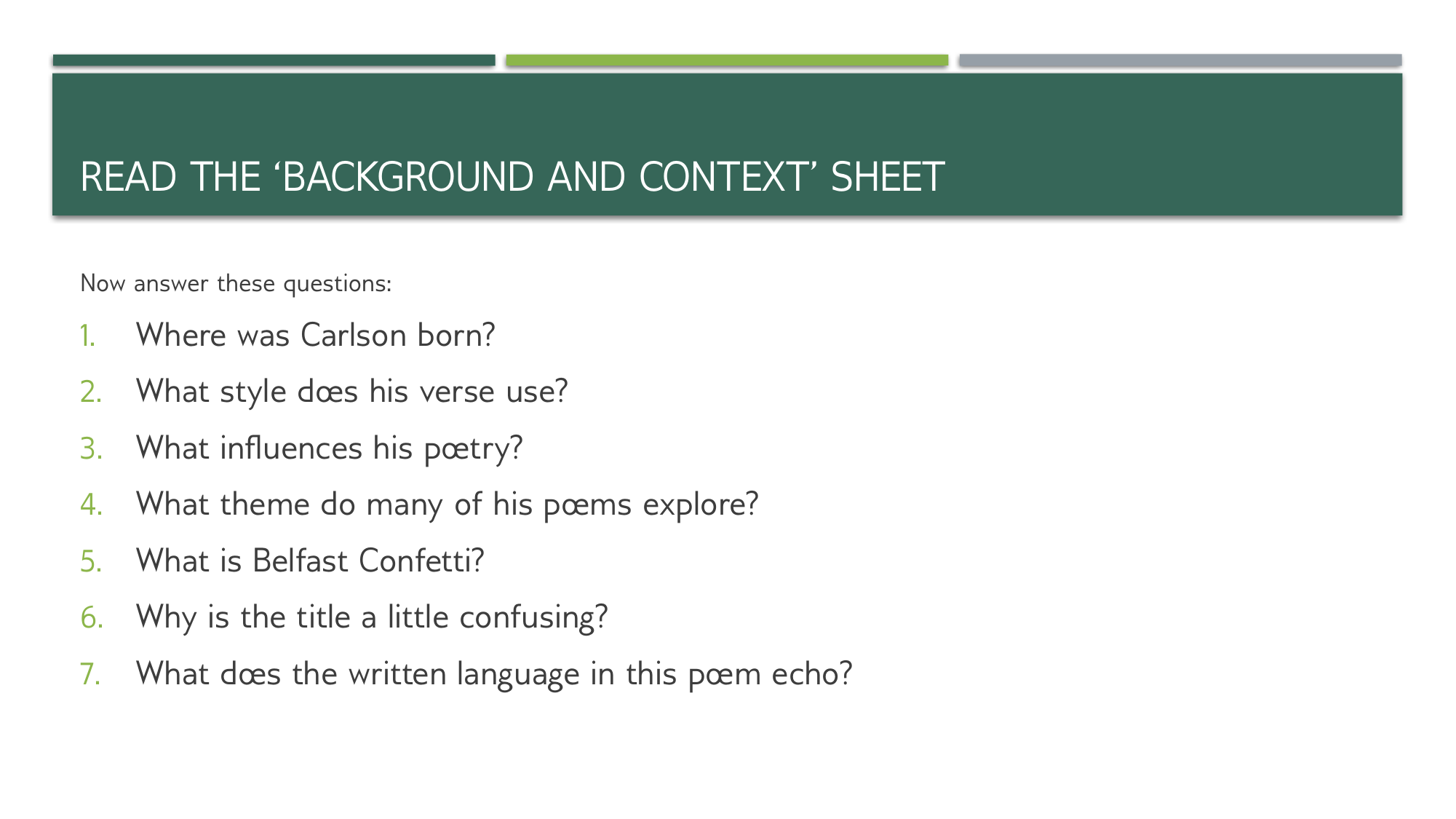

# Read the ‘background and context’ sheet
Now answer these questions:
Where was Carlson born?
What style does his verse use?
What influences his poetry?
What theme do many of his poems explore?
What is Belfast Confetti?
Why is the title a little confusing?
What does the written language in this poem echo?